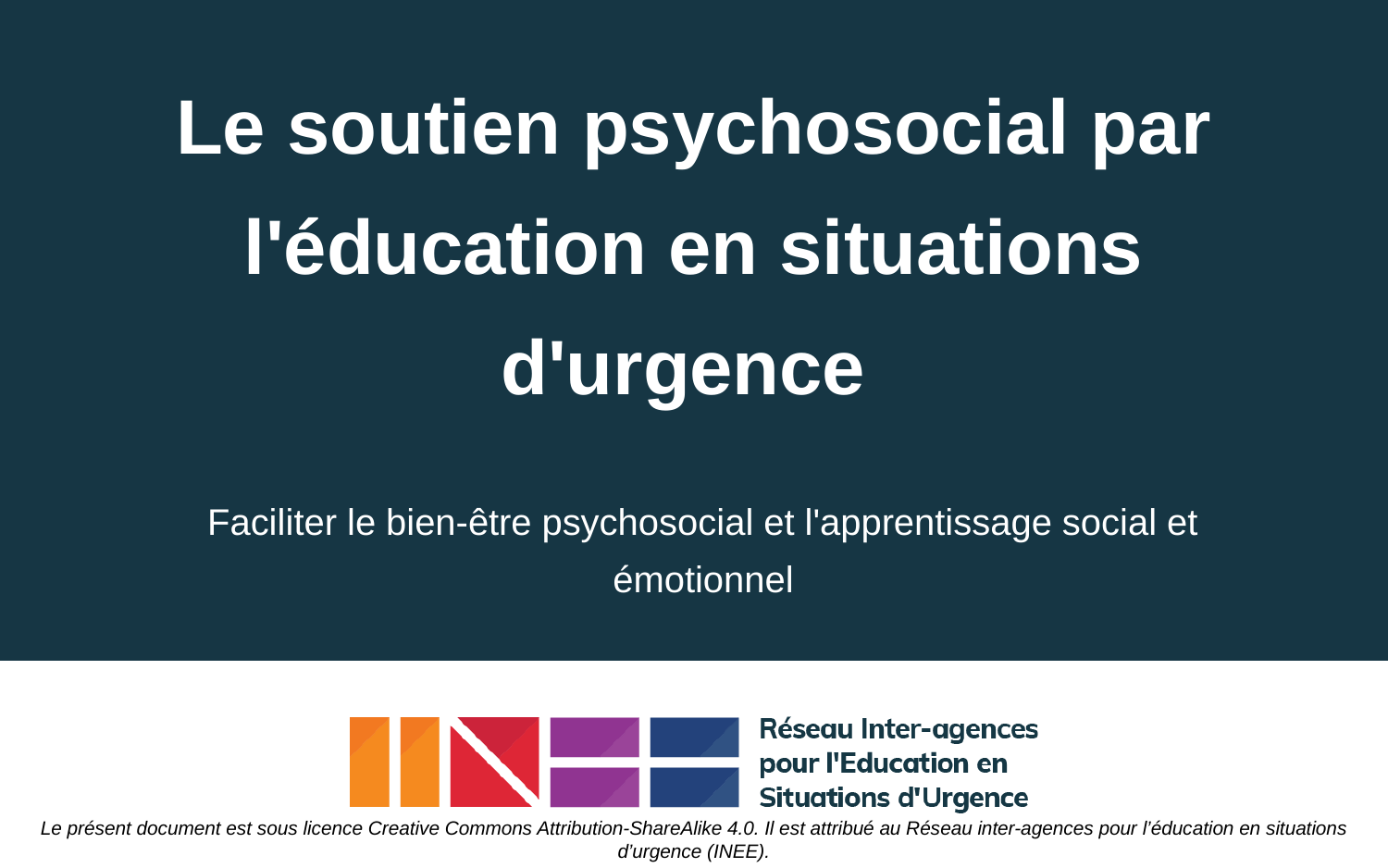

# Le soutien psychosocial par l'éducation en situations d'urgence
Faciliter le bien-être psychosocial et l'apprentissage social et émotionnel
Le présent document est sous licence Creative Commons Attribution-ShareAlike 4.0. Il est attribué au Réseau inter-agences pour l’éducation en situations d’urgence (INEE).